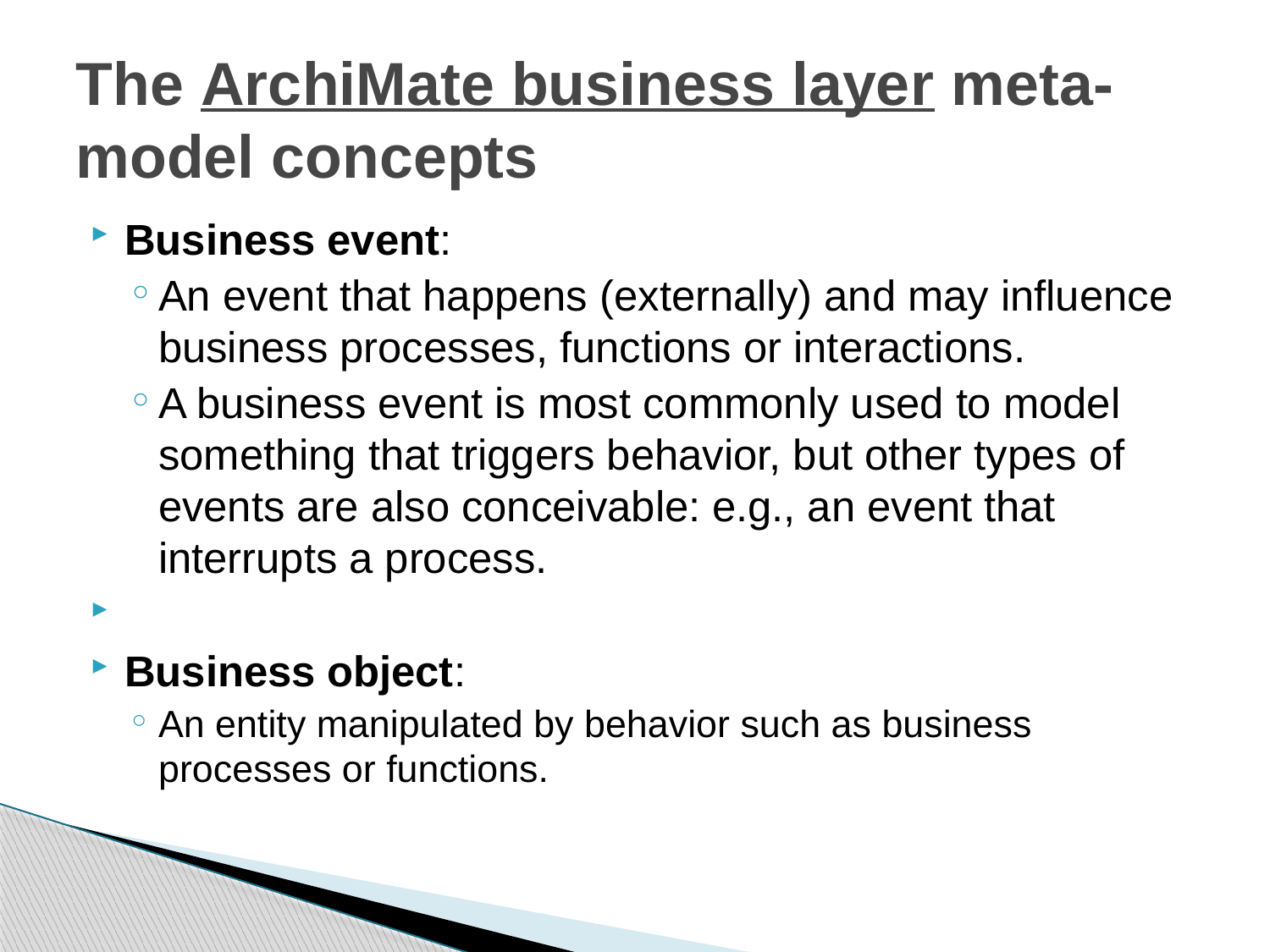

# The ArchiMate business layer meta-model concepts
Business event:
An event that happens (externally) and may influence business processes, functions or interactions.
A business event is most commonly used to model something that triggers behavior, but other types of events are also conceivable: e.g., an event that interrupts a process.

Business object:
An entity manipulated by behavior such as business processes or functions.